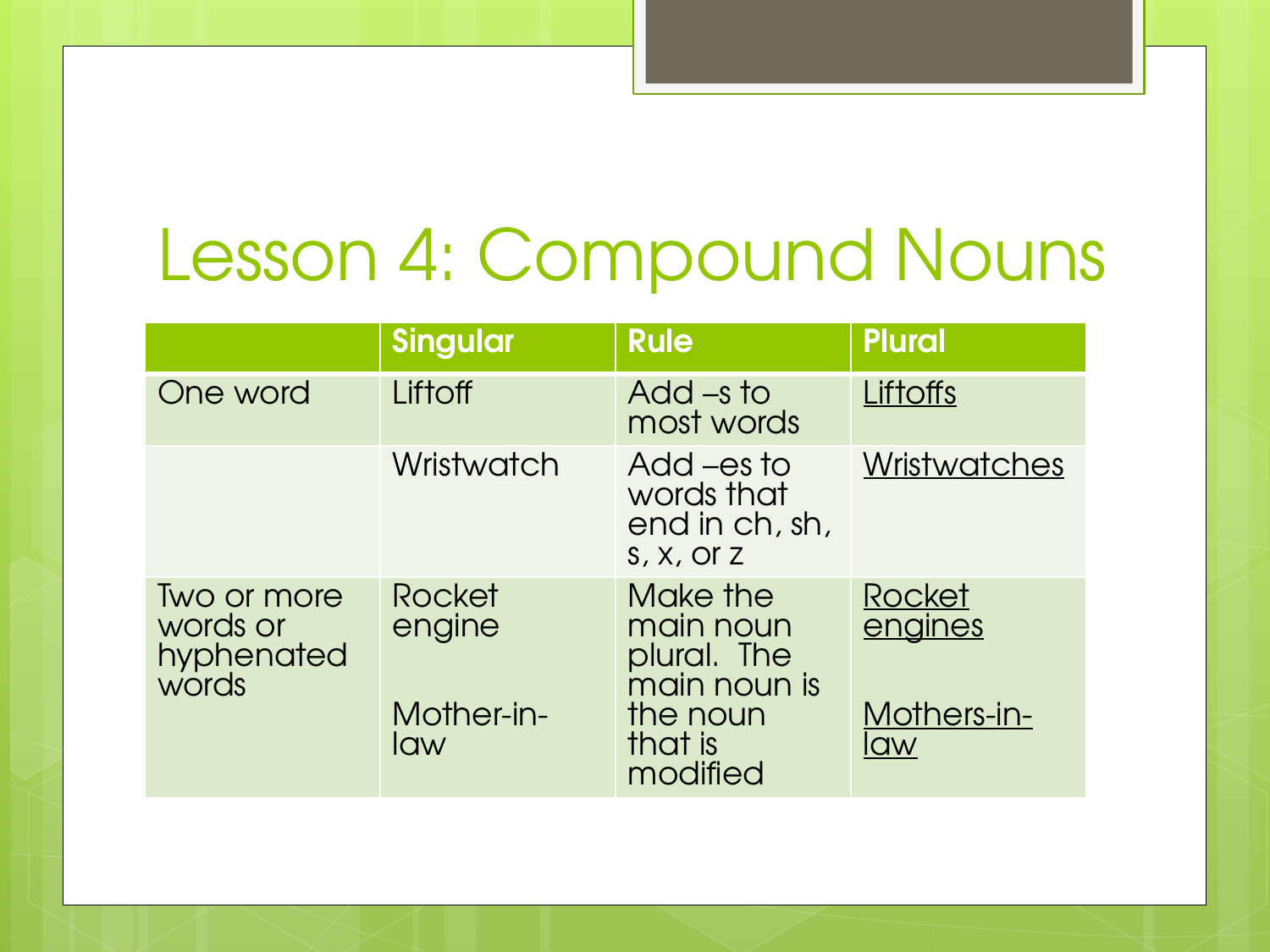

# Lesson 4: Compound Nouns
|  | Singular | Rule | Plural |
| --- | --- | --- | --- |
| One word | Liftoff | Add –s to most words | Liftoffs |
|  | Wristwatch | Add –es to words that end in ch, sh, s, x, or z | Wristwatches |
| Two or more words or hyphenated words | Rocket engine Mother-in-law | Make the main noun plural. The main noun is the noun that is modified | Rocket engines Mothers-in-law |